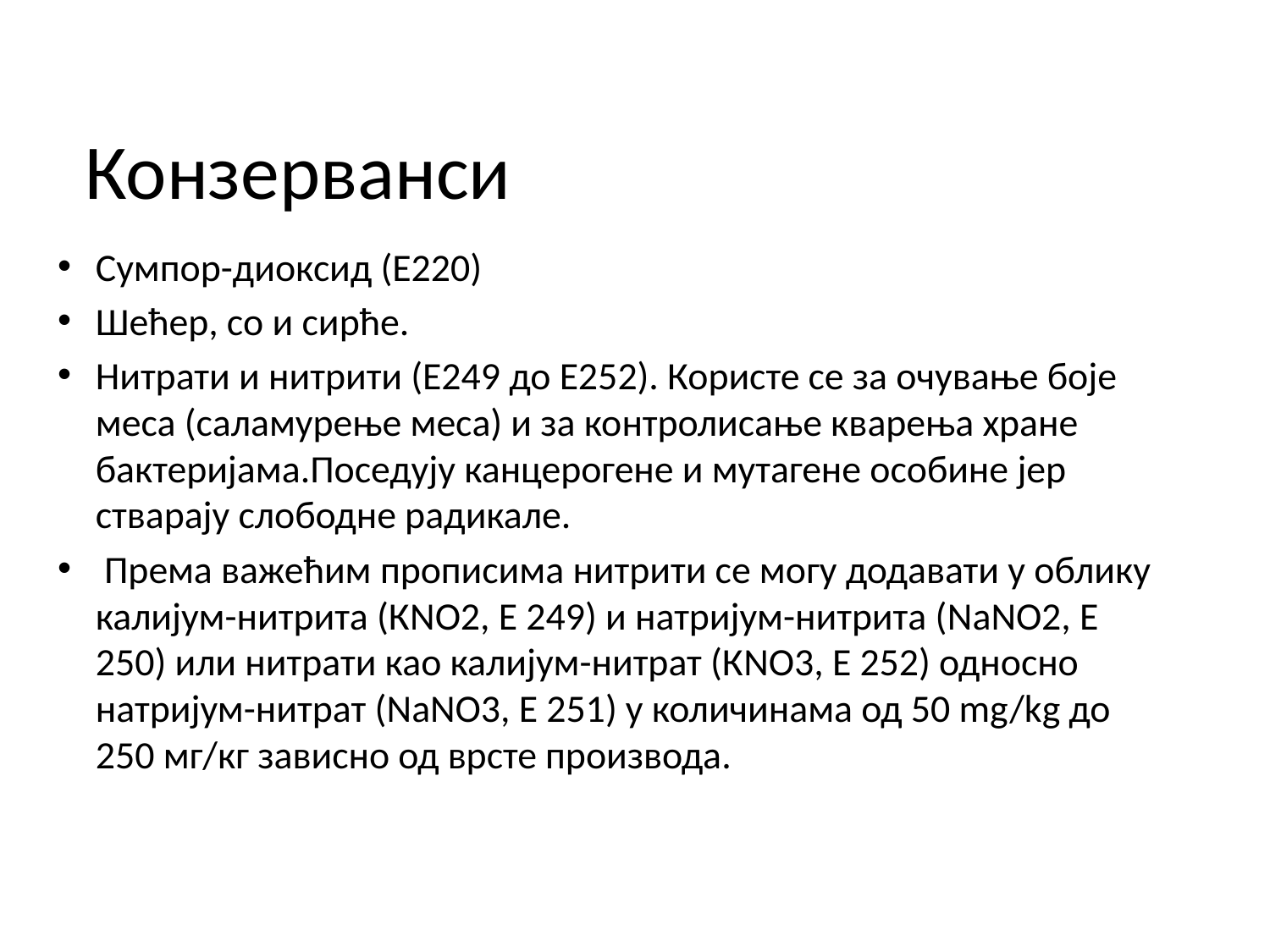

Конзерванси
Сумпор-диоксид (Е220)
Шећер, со и сирће.
Нитрати и нитрити (Е249 до Е252). Користе се за очување боје меса (саламурење меса) и за контролисање кварења хране бактеријама.Поседују канцерогене и мутагене особине јер стварају слободне радикале.
 Према важећим прописима нитрити се могу додавати у облику калијум-нитрита (КNО2, Е 249) и натријум-нитрита (NаNО2, Е 250) или нитрати као калијум-нитрат (КNО3, Е 252) односно натријум-нитрат (NаNО3, Е 251) у количинама од 50 mg/kg до 250 мг/кг зависно од врсте производа.